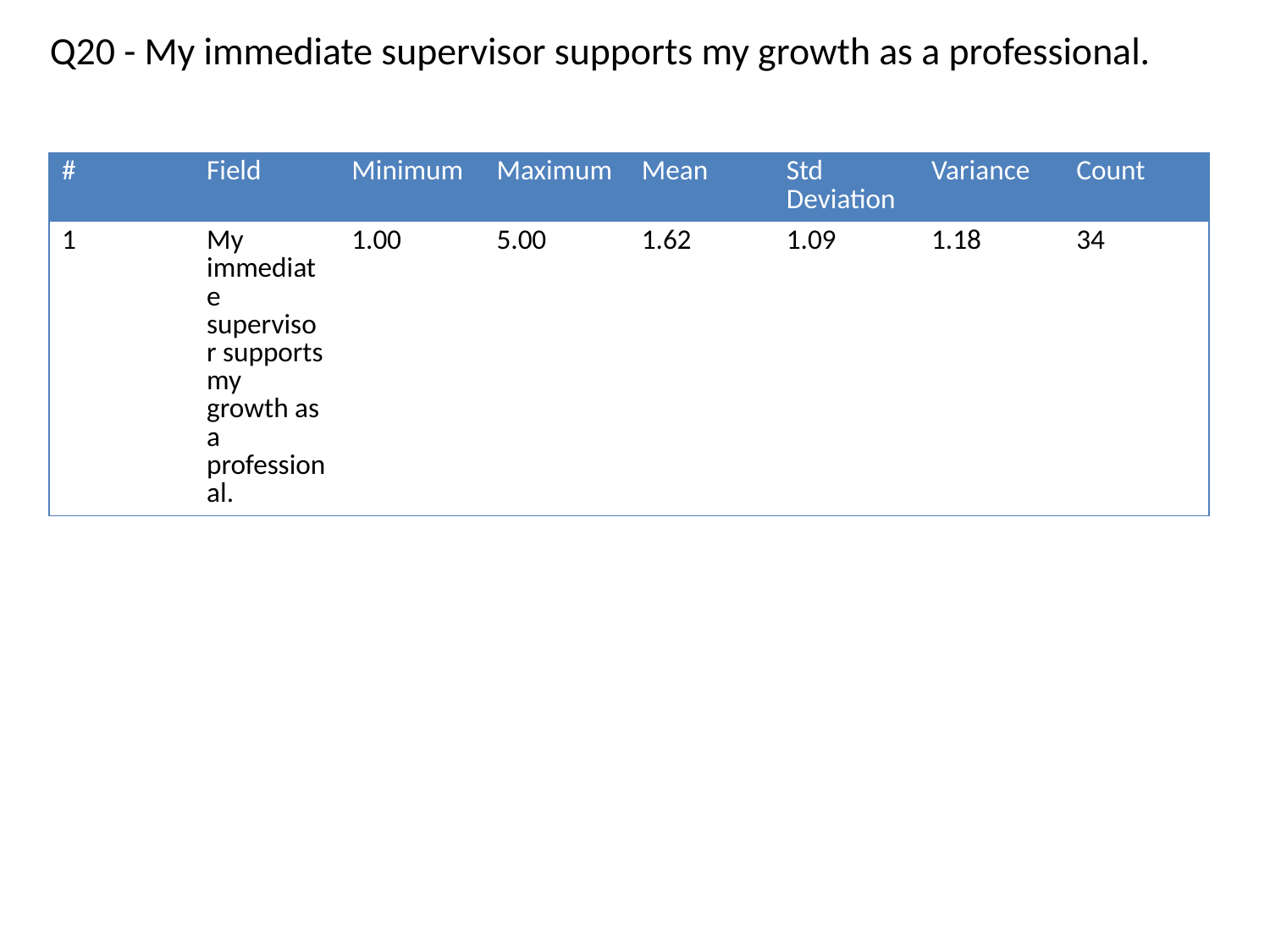

Q20 - My immediate supervisor supports my growth as a professional.
| # | Field | Minimum | Maximum | Mean | Std Deviation | Variance | Count |
| --- | --- | --- | --- | --- | --- | --- | --- |
| 1 | My immediate supervisor supports my growth as a professional. | 1.00 | 5.00 | 1.62 | 1.09 | 1.18 | 34 |